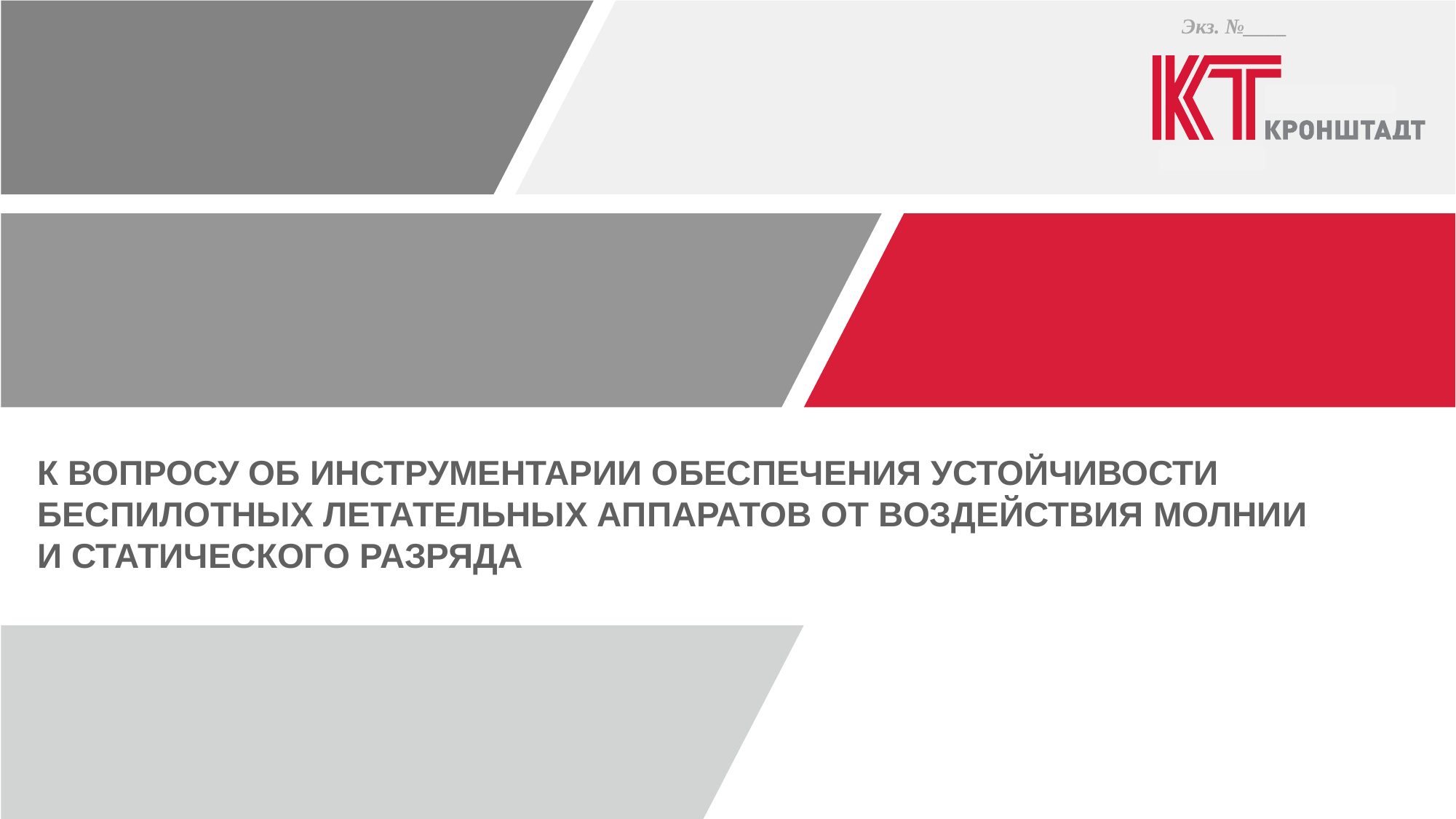

Экз. №____

# К ВОПРОСУ ОБ ИНСТРУМЕНТАРИИ ОБЕСПЕЧЕНИЯ УСТОЙЧИВОСТИ БЕСПИЛОТНЫХ ЛЕТАТЕЛЬНЫХ АППАРАТОВ ОТ ВОЗДЕЙСТВИЯ МОЛНИИ И СТАТИЧЕСКОГО РАЗРЯДА